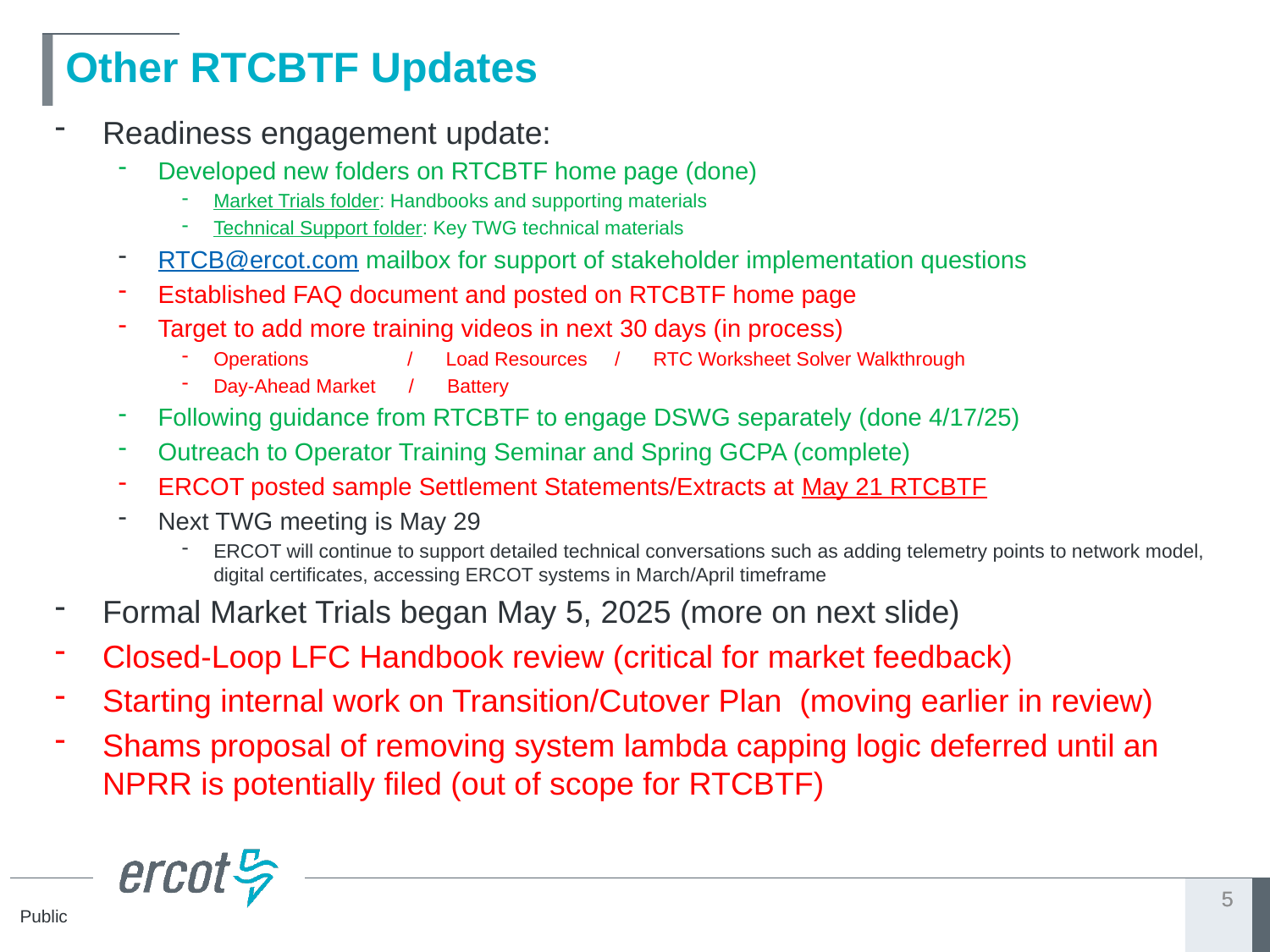

# Other RTCBTF Updates
Readiness engagement update:
Developed new folders on RTCBTF home page (done)
Market Trials folder: Handbooks and supporting materials
Technical Support folder: Key TWG technical materials
RTCB@ercot.com mailbox for support of stakeholder implementation questions
Established FAQ document and posted on RTCBTF home page
Target to add more training videos in next 30 days (in process)
Operations                  /      Load Resources     /      RTC Worksheet Solver Walkthrough
Day-Ahead Market      /      Battery
Following guidance from RTCBTF to engage DSWG separately (done 4/17/25)
Outreach to Operator Training Seminar and Spring GCPA (complete)
ERCOT posted sample Settlement Statements/Extracts at May 21 RTCBTF
Next TWG meeting is May 29
ERCOT will continue to support detailed technical conversations such as adding telemetry points to network model, digital certificates, accessing ERCOT systems in March/April timeframe
Formal Market Trials began May 5, 2025 (more on next slide)
Closed-Loop LFC Handbook review (critical for market feedback)
Starting internal work on Transition/Cutover Plan  (moving earlier in review)
Shams proposal of removing system lambda capping logic deferred until an NPRR is potentially filed (out of scope for RTCBTF)

5